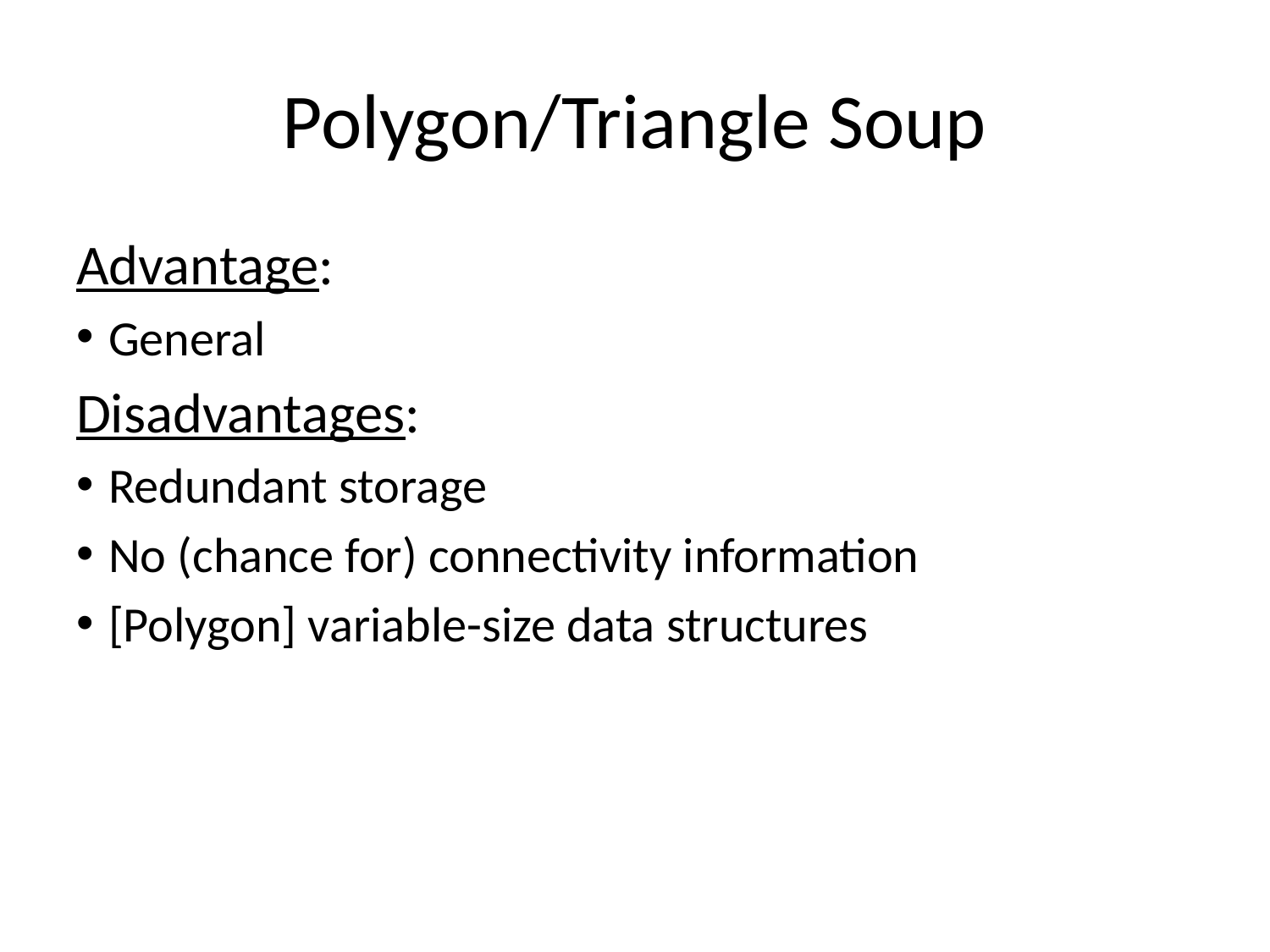

# Polygon/Triangle Soup
Advantage:
General
Disadvantages:
Redundant storage
No (chance for) connectivity information
[Polygon] variable-size data structures